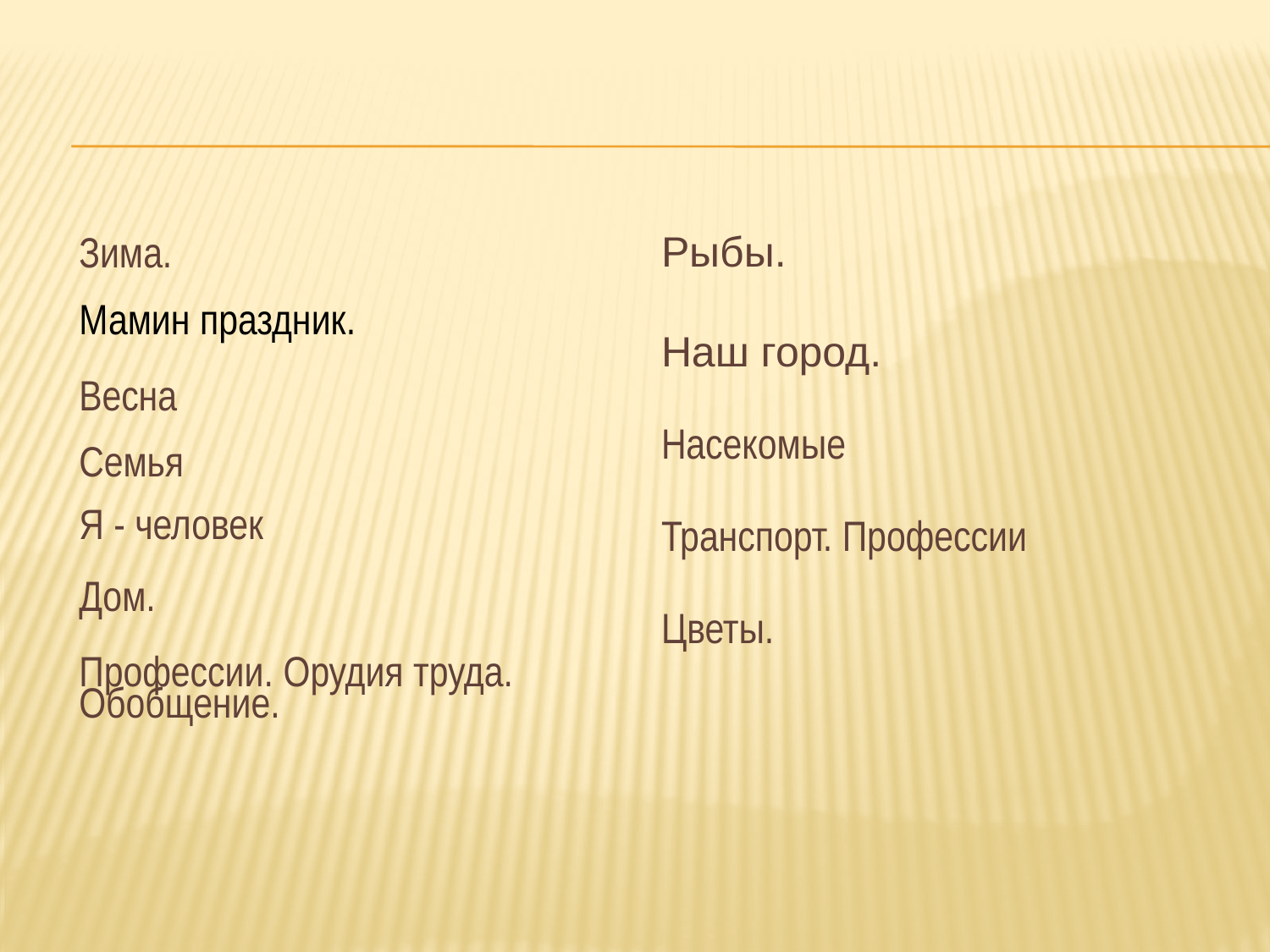

#
| Рыбы. |
| --- |
| Наш город. |
| Насекомые |
| Транспорт. Профессии |
| Цветы. |
| Зима. |
| --- |
| Мамин праздник. |
| Весна |
| Семья |
| Я - человек |
| Дом. |
| Профессии. Орудия труда. Обобщение. |